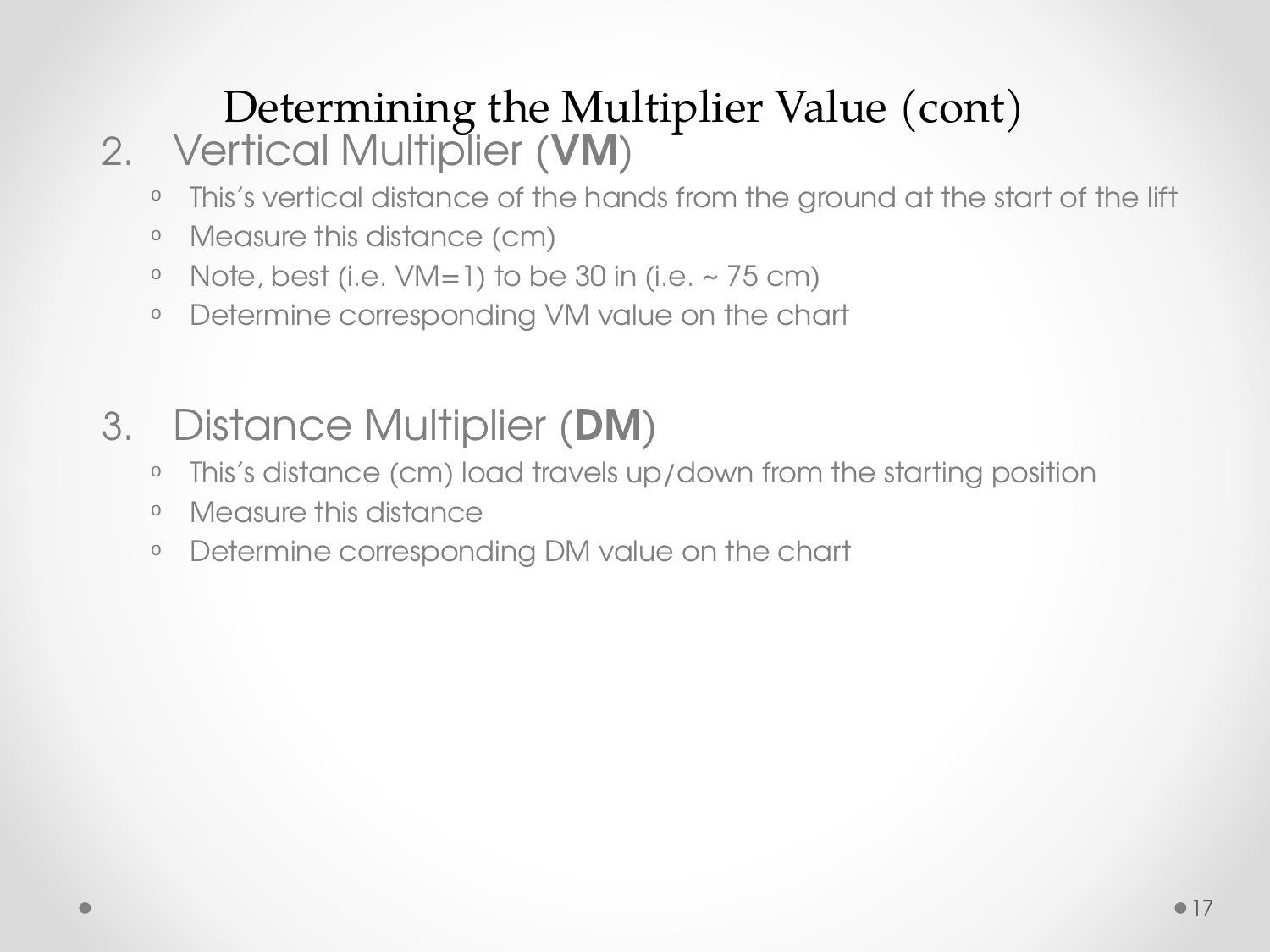

# Determining the Multiplier Value (cont)

Vertical Multiplier (VM)
This’s vertical distance of the hands from the ground at the start of the lift
Measure this distance (cm)
Note, best (i.e. VM=1) to be 30 in (i.e. ~ 75 cm)
Determine corresponding VM value on the chart

Distance Multiplier (DM)
This’s distance (cm) load travels up/down from the starting position
Measure this distance
Determine corresponding DM value on the chart
17